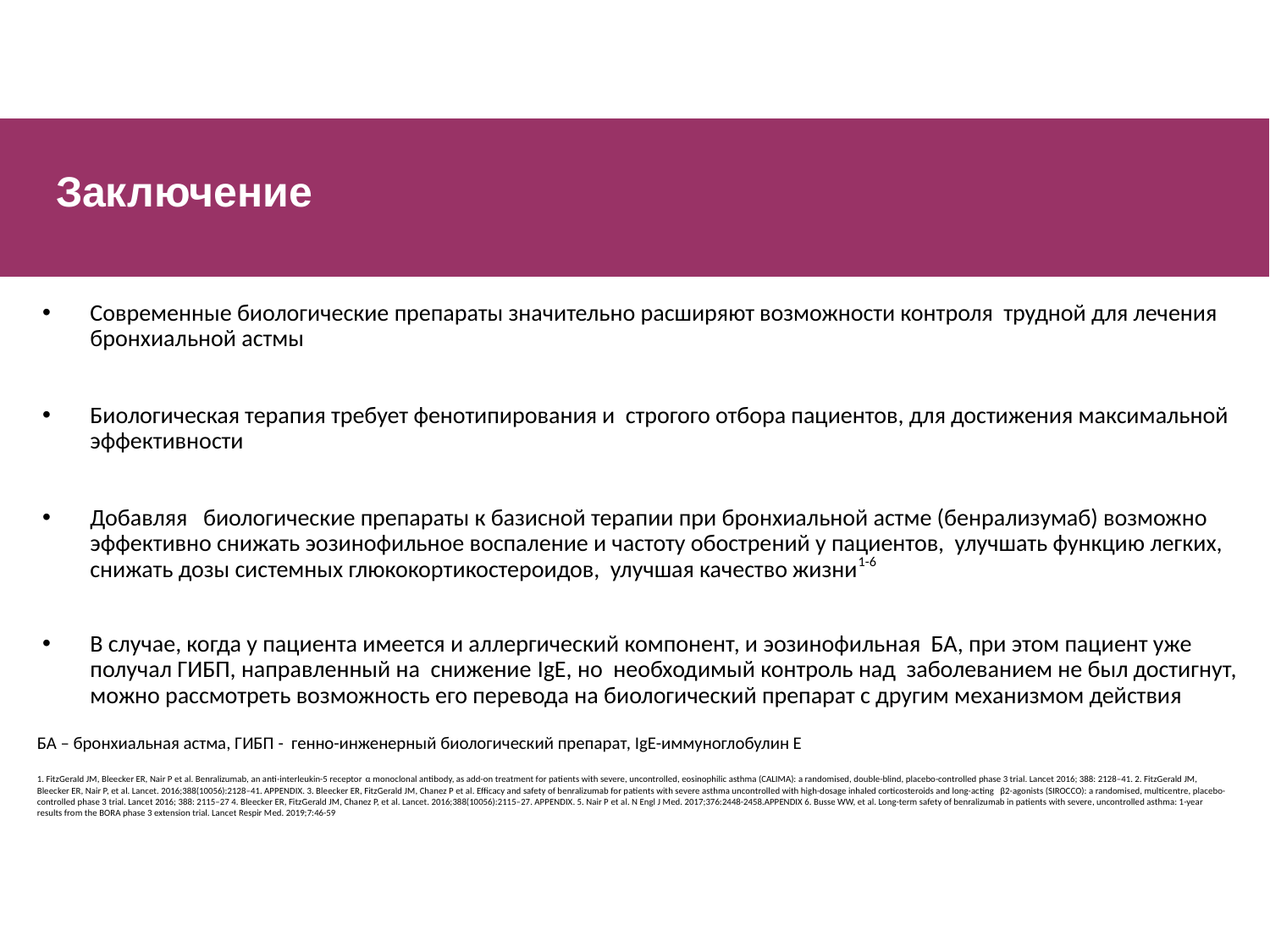

#

Заключение
Современные биологические препараты значительно расширяют возможности контроля  трудной для лечения  бронхиальной астмы

Биологическая терапия требует фенотипирования и  строгого отбора пациентов, для достижения максимальной эффективности

Добавляя   биологические препараты к базисной терапии при бронхиальной астме (бенрализумаб) возможно  эффективно снижать эозинофильное воспаление и частоту обострений у пациентов,  улучшать функцию легких, снижать дозы системных глюкокортикостероидов,  улучшая качество жизни1-6

В случае, когда у пациента имеется и аллергический компонент, и эозинофильная  БА, при этом пациент уже получал ГИБП, направленный на  снижение IgE, но  необходимый контроль над  заболеванием не был достигнут, можно рассмотреть возможность его перевода на биологический препарат с другим механизмом действия

БА – бронхиальная астма, ГИБП -  генно-инженерный биологический препарат, IgE-иммуноглобулин E
1. FitzGerald JM, Bleecker ER, Nair P et al. Benralizumab, an anti-interleukin-5 receptor α monoclonal antibody, as add-on treatment for patients with severe, uncontrolled, eosinophilic asthma (CALIMA): a randomised, double-blind, placebo-controlled phase 3 trial. Lancet 2016; 388: 2128–41. 2. FitzGerald JM, Bleecker ER, Nair P, et al. Lancet. 2016;388(10056):2128–41. APPENDIX. 3. Bleecker ER, FitzGerald JM, Chanez P et al. Efficacy and safety of benralizumab for patients with severe asthma uncontrolled with high-dosage inhaled corticosteroids and long-acting β2-agonists (SIROCCO): a randomised, multicentre, placebo-controlled phase 3 trial. Lancet 2016; 388: 2115–27 4. Bleecker ER, FitzGerald JM, Chanez P, et al. Lancet. 2016;388(10056):2115–27. APPENDIX. 5. Nair P et al. N Engl J Med. 2017;376:2448-2458.APPENDIX 6. Busse WW, et al. Long-term safety of benralizumab in patients with severe, uncontrolled asthma: 1-year results from the BORA phase 3 extension trial. Lancet Respir Med. 2019;7:46-59